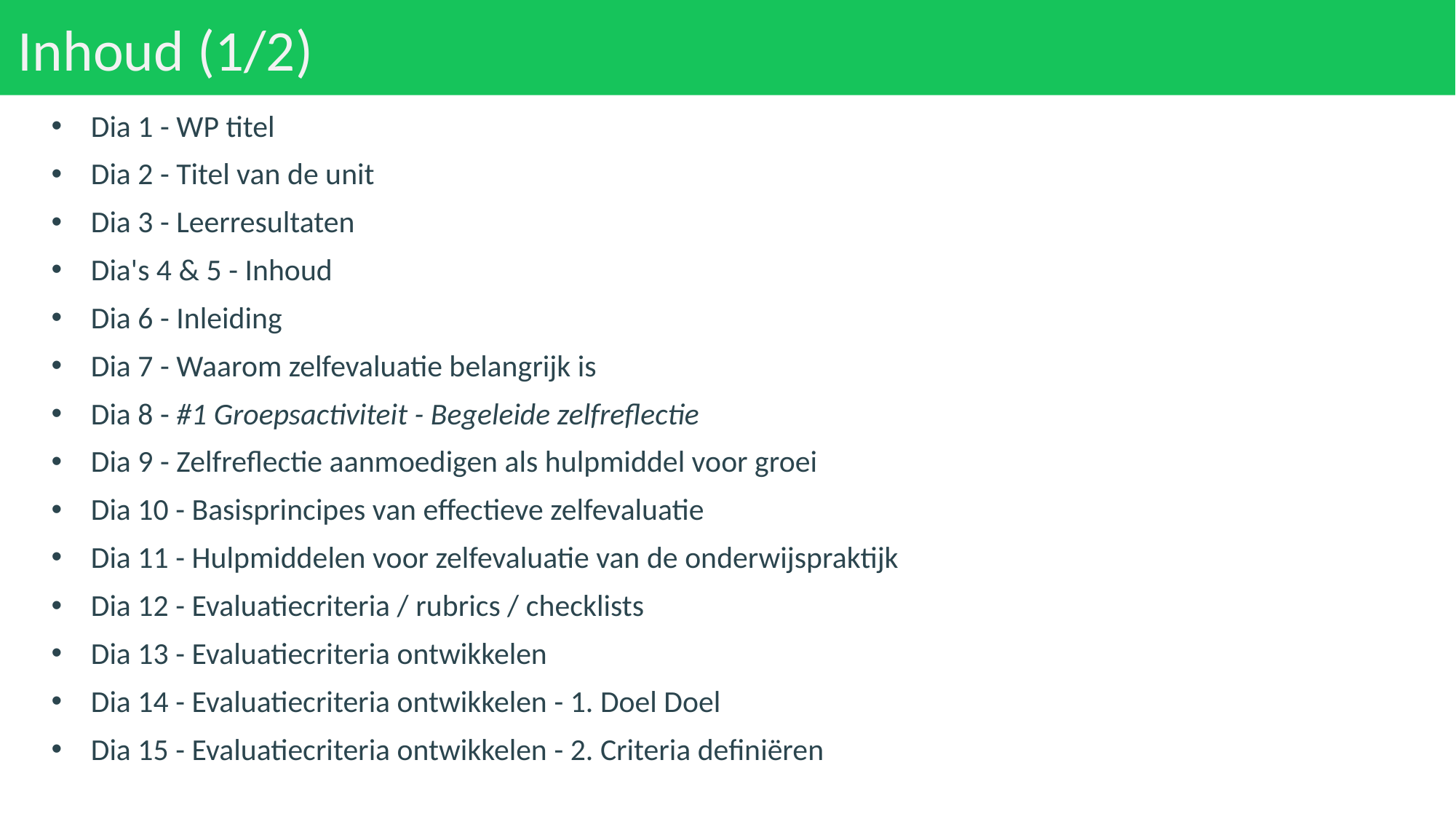

# Inhoud (1/2)
Dia 1 - WP titel
Dia 2 - Titel van de unit
Dia 3 - Leerresultaten
Dia's 4 & 5 - Inhoud
Dia 6 - Inleiding
Dia 7 - Waarom zelfevaluatie belangrijk is
Dia 8 - #1 Groepsactiviteit - Begeleide zelfreflectie
Dia 9 - Zelfreflectie aanmoedigen als hulpmiddel voor groei
Dia 10 - Basisprincipes van effectieve zelfevaluatie
Dia 11 - Hulpmiddelen voor zelfevaluatie van de onderwijspraktijk
Dia 12 - Evaluatiecriteria / rubrics / checklists
Dia 13 - Evaluatiecriteria ontwikkelen
Dia 14 - Evaluatiecriteria ontwikkelen - 1. Doel Doel
Dia 15 - Evaluatiecriteria ontwikkelen - 2. Criteria definiëren